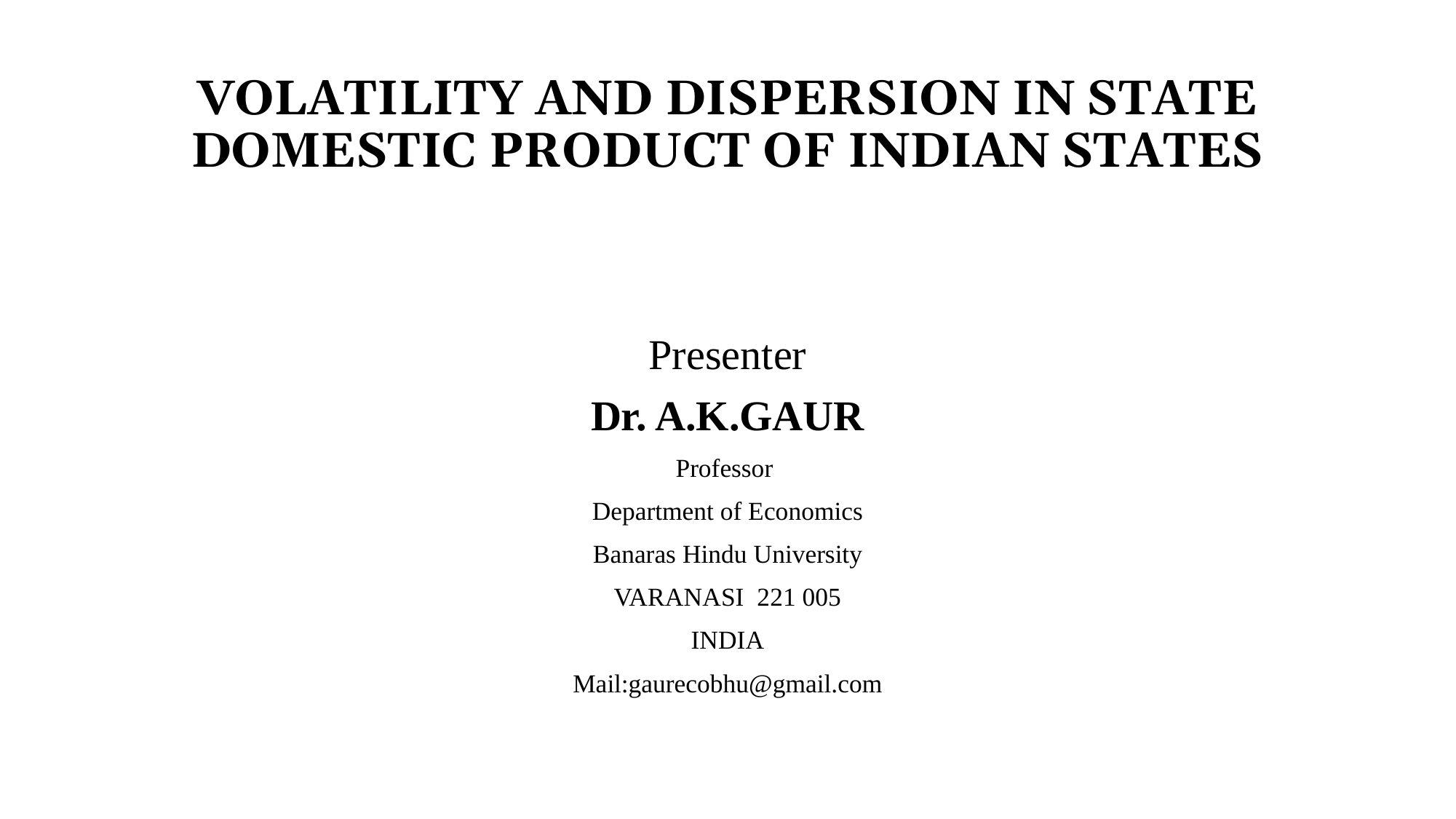

# VOLATILITY AND DISPERSION IN STATE DOMESTIC PRODUCT OF INDIAN STATES
Presenter
Dr. A.K.GAUR
Professor
Department of Economics
Banaras Hindu University
VARANASI  221 005
INDIA
Mail:gaurecobhu@gmail.com